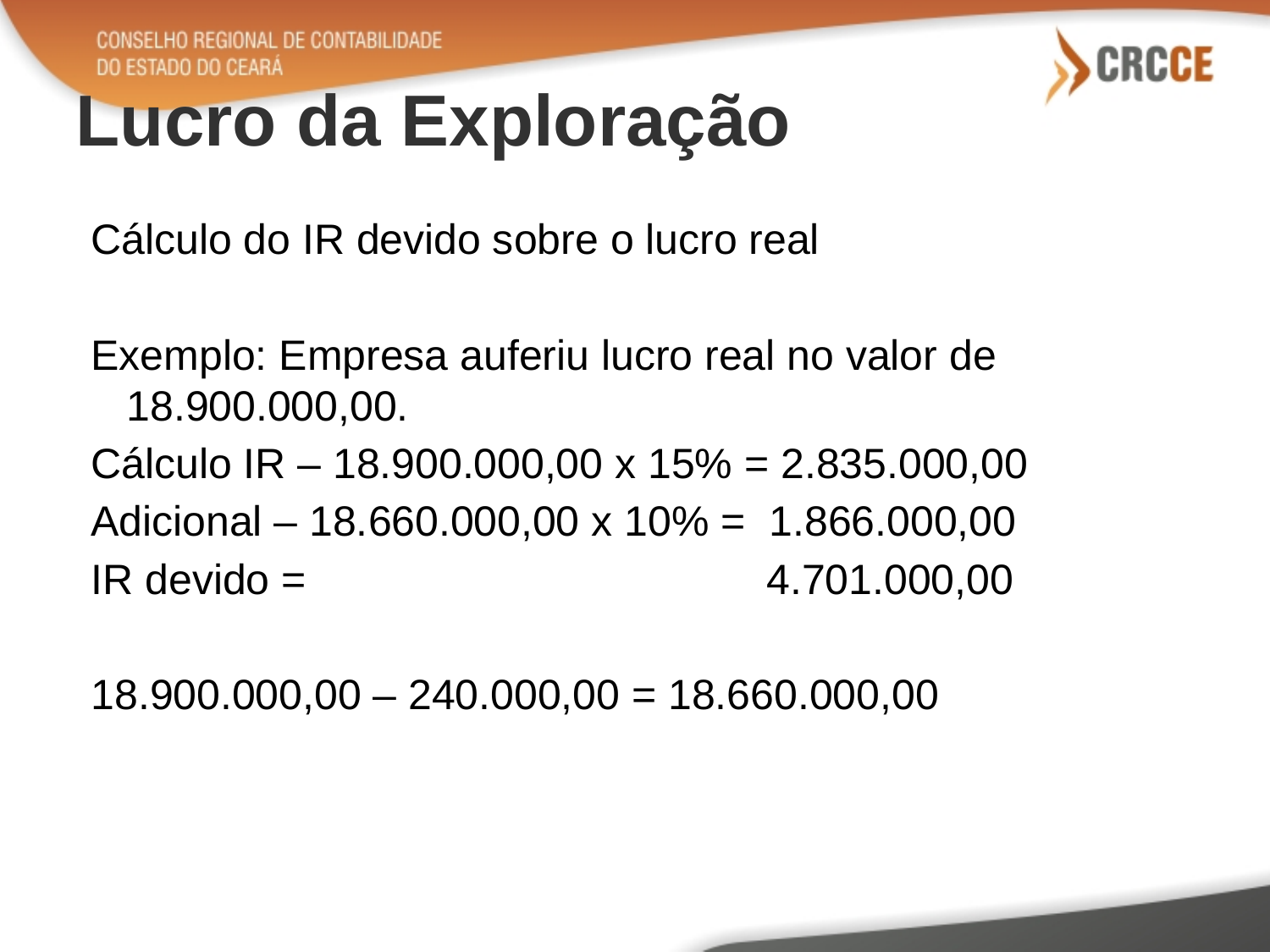

# Lucro da Exploração
Cálculo do IR devido sobre o lucro real

Exemplo: Empresa auferiu lucro real no valor de 18.900.000,00.
Cálculo IR – 18.900.000,00 x 15% = 2.835.000,00
Adicional – 18.660.000,00 x 10% =  1.866.000,00
IR devido =                                       4.701.000,00

18.900.000,00 – 240.000,00 = 18.660.000,00